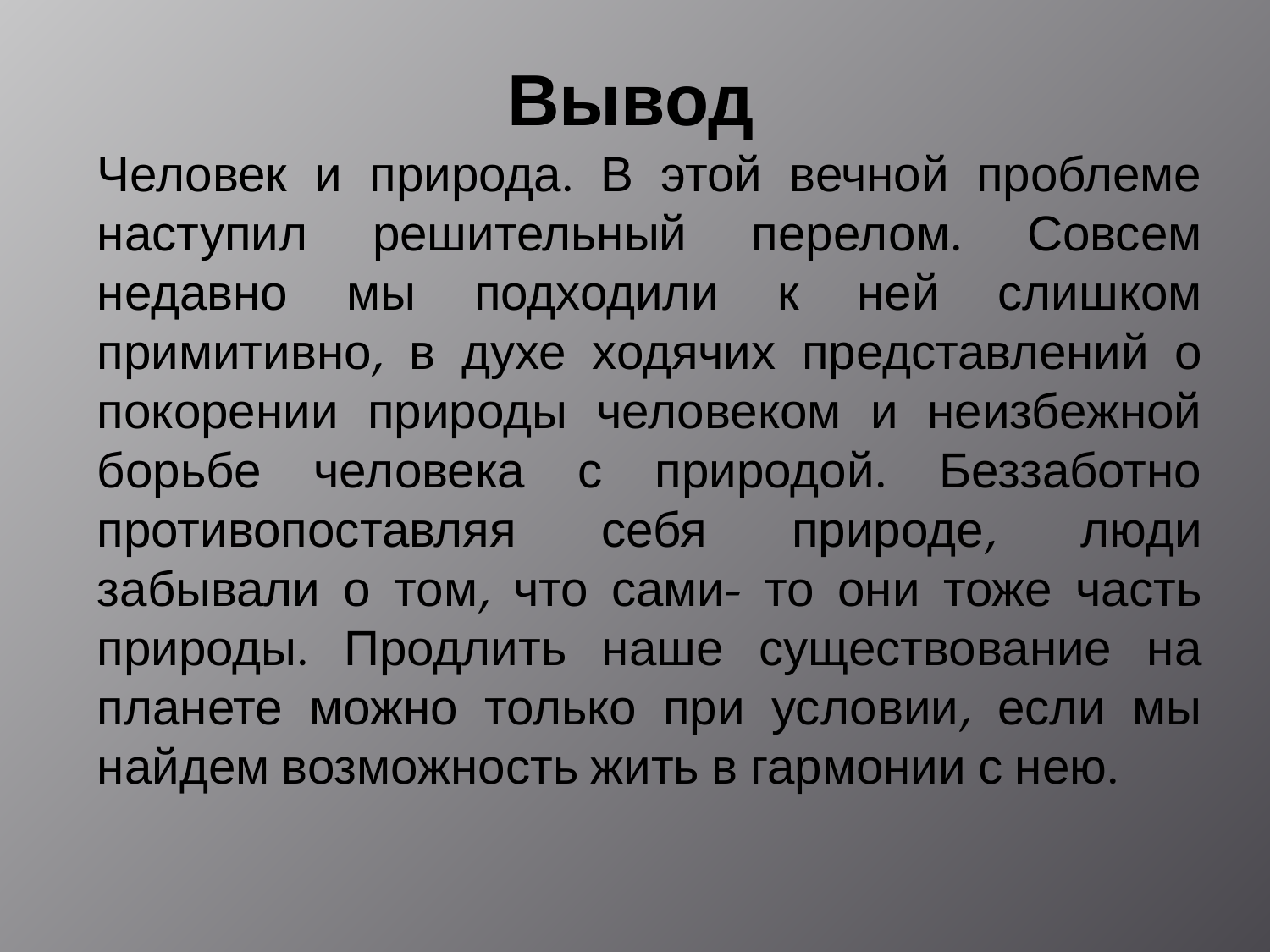

# Вывод
Человек и природа. В этой вечной проблеме наступил решительный перелом. Совсем недавно мы подходили к ней слишком примитивно, в духе ходячих представлений о покорении природы человеком и неизбежной борьбе человека с природой. Беззаботно противопоставляя себя природе, люди забывали о том, что сами- то они тоже часть природы. Продлить наше существование на планете можно только при условии, если мы найдем возможность жить в гармонии с нею.